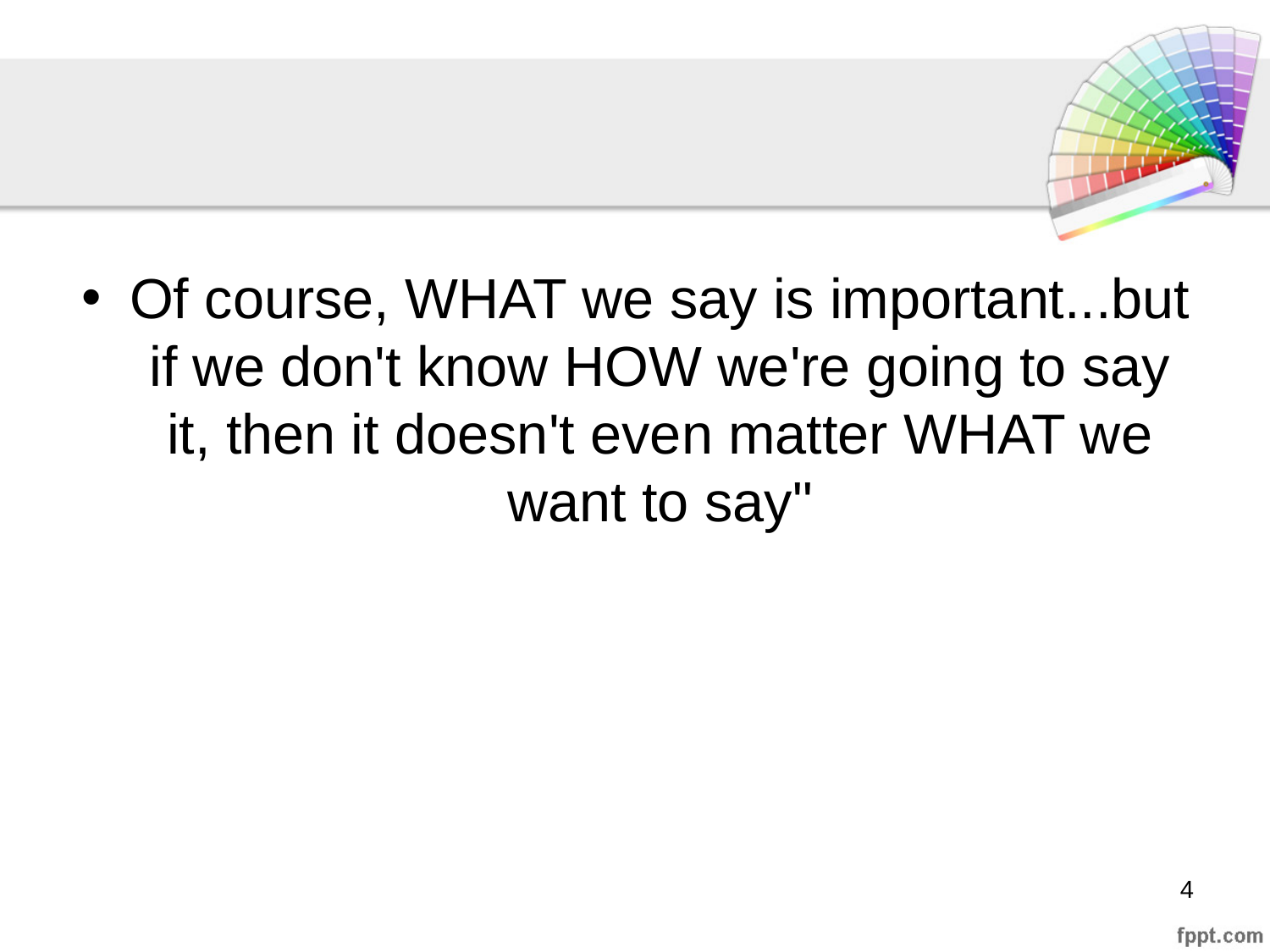

#
Of course, WHAT we say is important...but if we don't know HOW we're going to say it, then it doesn't even matter WHAT we want to say"
4